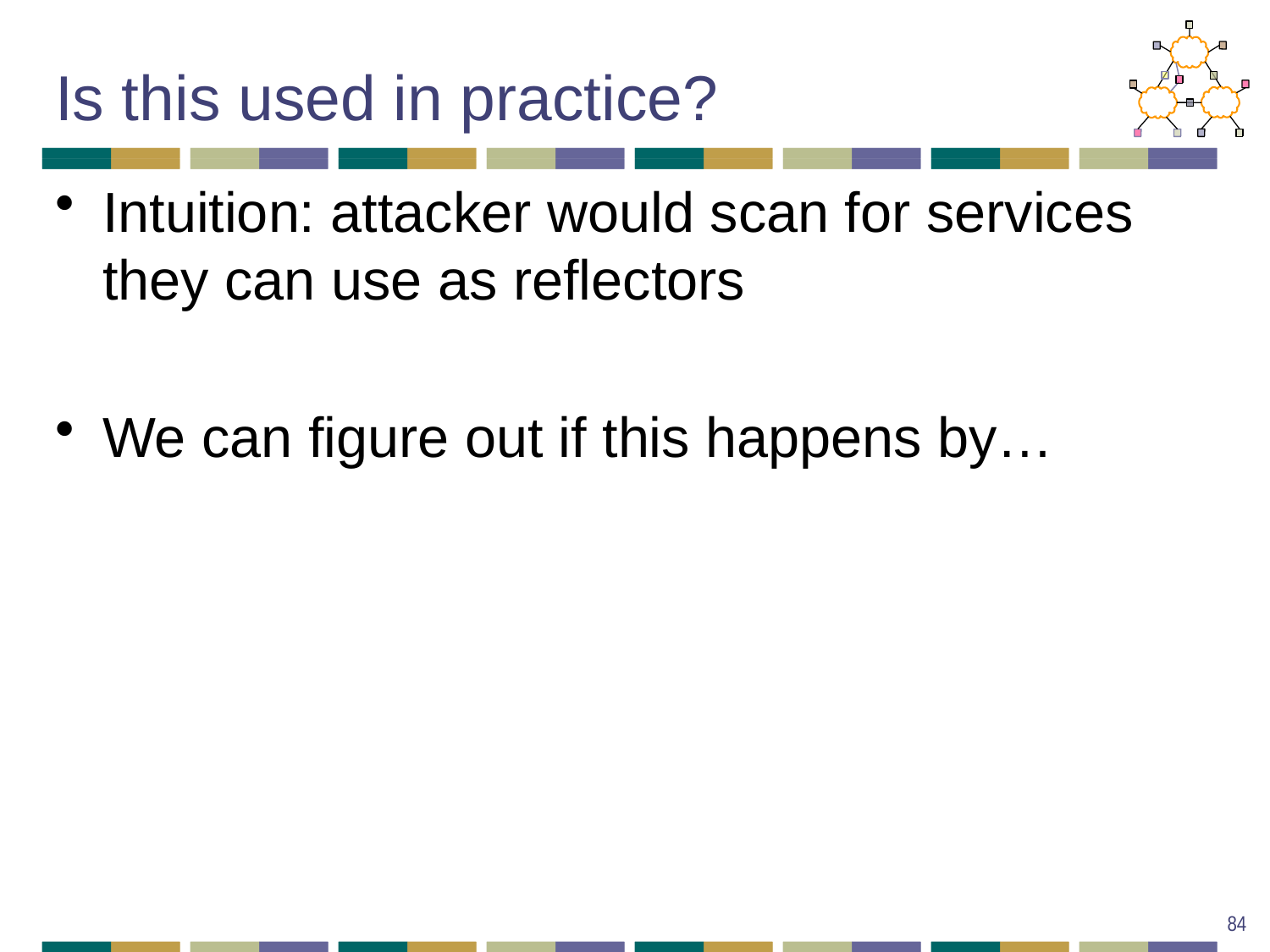

# Is this used in practice?
Intuition: attacker would scan for services they can use as reflectors

We can figure out if this happens by…
84